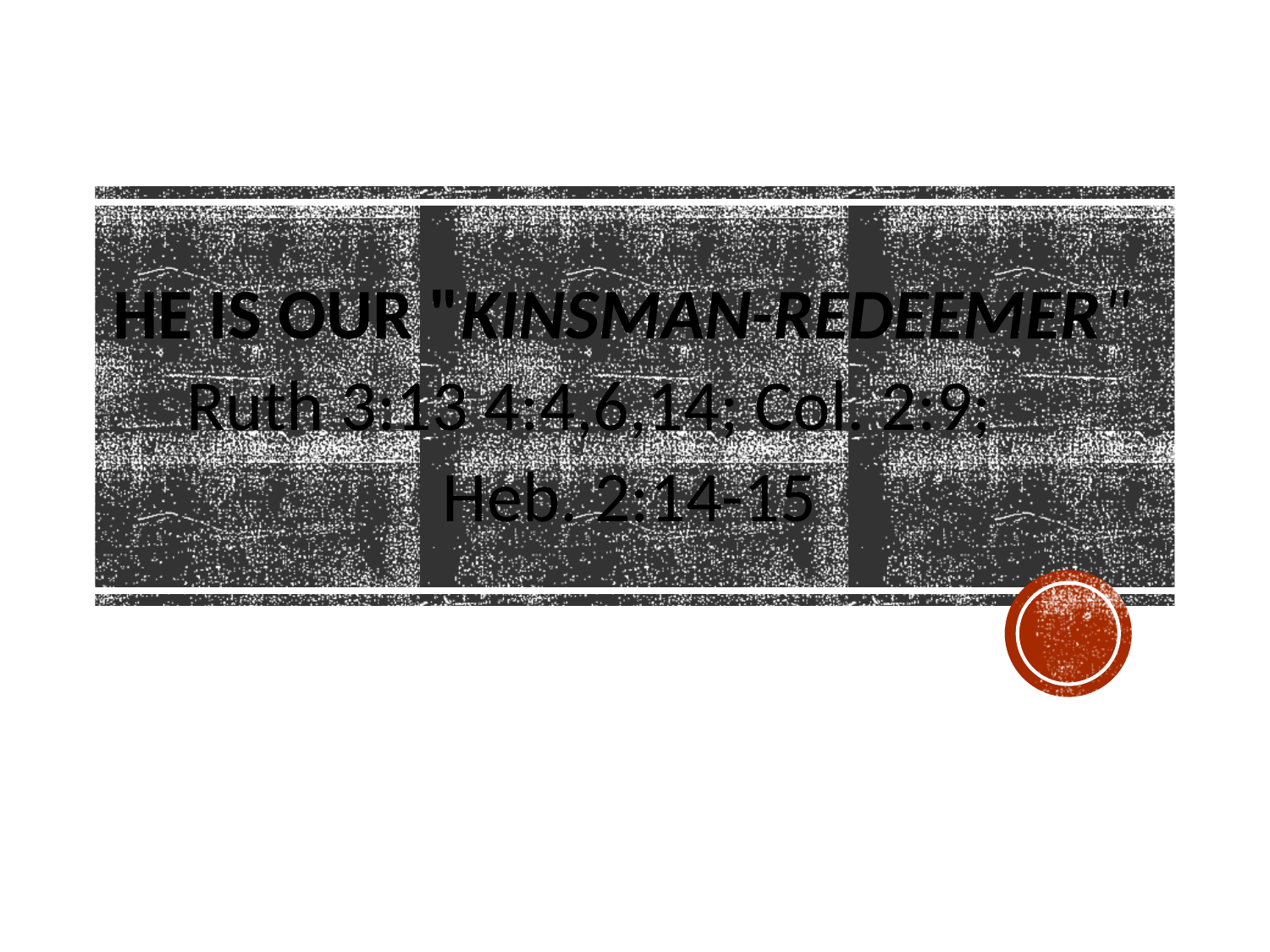

HE IS OUR "KINSMAN-REDEEMER"
 Ruth 3:13 4:4,6,14; Col. 2:9;       Heb. 2:14-15